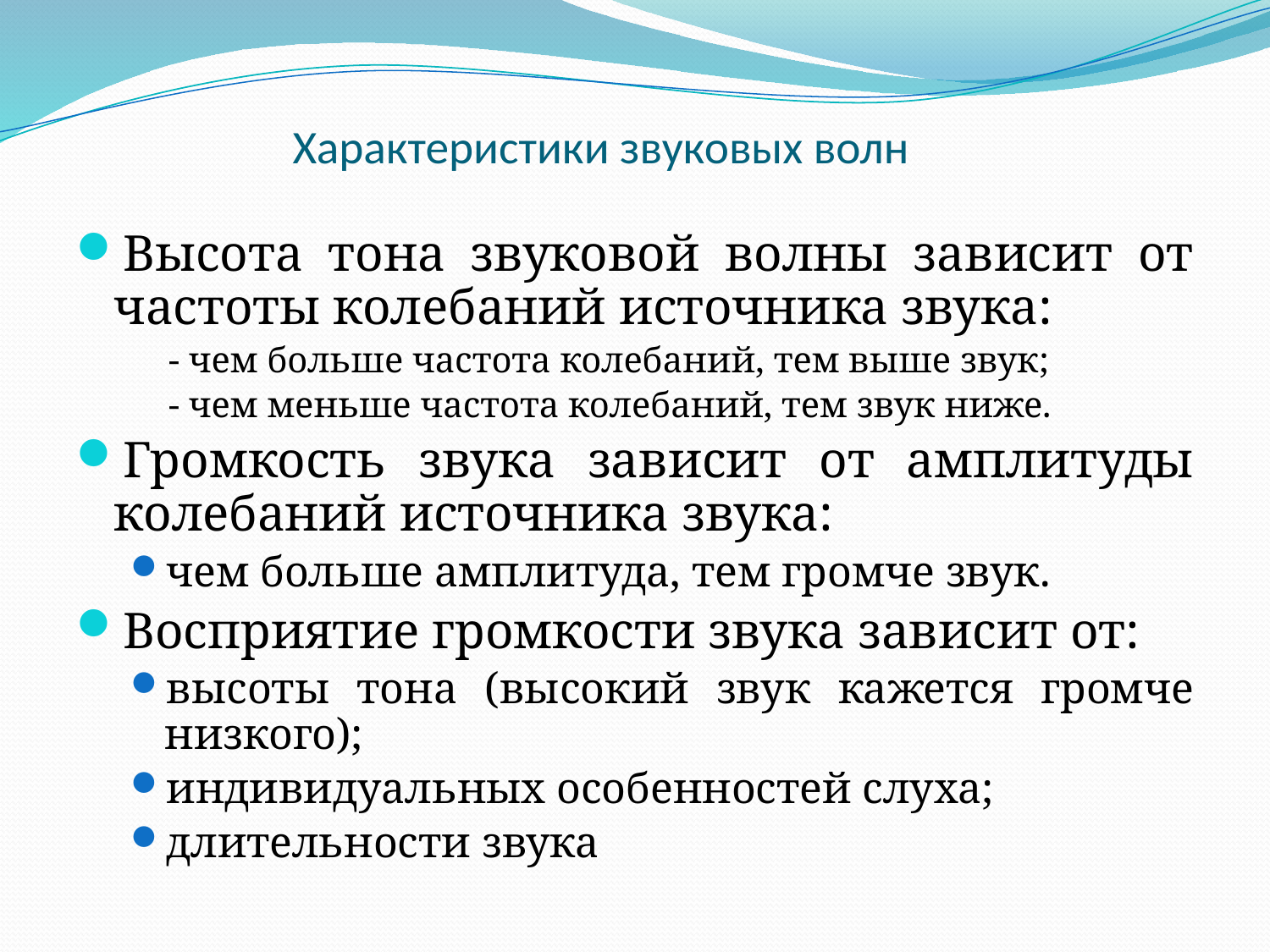

# Характеристики звуковых волн
Высота тона звуковой волны зависит от частоты колебаний источника звука:
- чем больше частота колебаний, тем выше звук;
- чем меньше частота колебаний, тем звук ниже.
Громкость звука зависит от амплитуды колебаний источника звука:
чем больше амплитуда, тем громче звук.
Восприятие громкости звука зависит от:
высоты тона (высокий звук кажется громче низкого);
индивидуальных особенностей слуха;
длительности звука